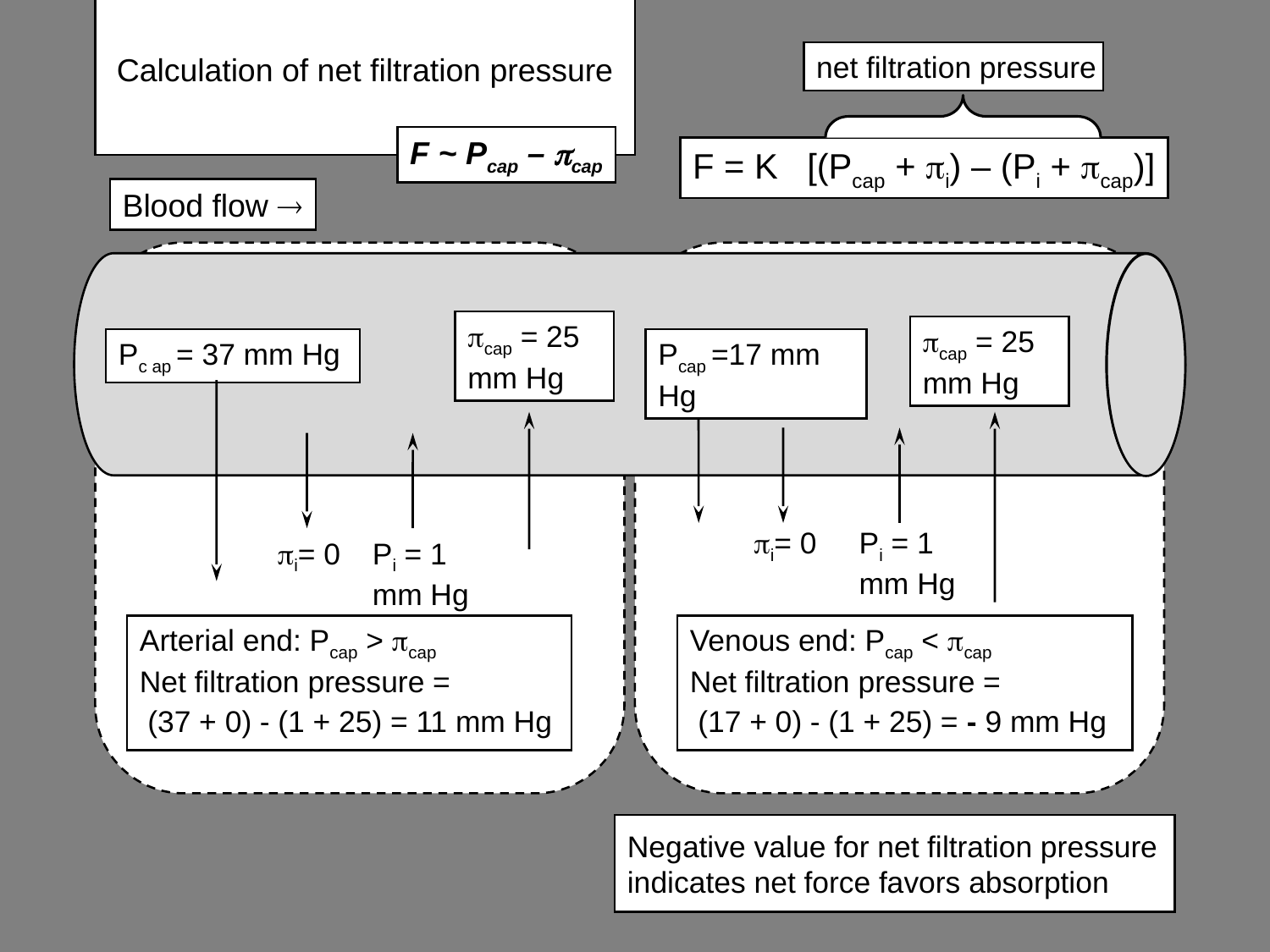

# Calculation of net filtration pressure
net filtration pressure
F ~ Pcap – πcap
F = K   [(Pcap + πi) – (Pi + πcap)]

Blood flow →

πcap = 25 mm Hg
πcap = 25 mm Hg
Pc ap = 37 mm Hg
Pcap =17 mm Hg

πi= 0
Pi = 1 mm Hg
πi= 0
Pi = 1 mm Hg
Arterial end: Pcap > πcap
Net filtration pressure =
 (37 + 0) - (1 + 25) = 11 mm Hg
Venous end: Pcap < πcap
Net filtration pressure =
 (17 + 0) - (1 + 25) = - 9 mm Hg
Negative value for net filtration pressure indicates net force favors absorption